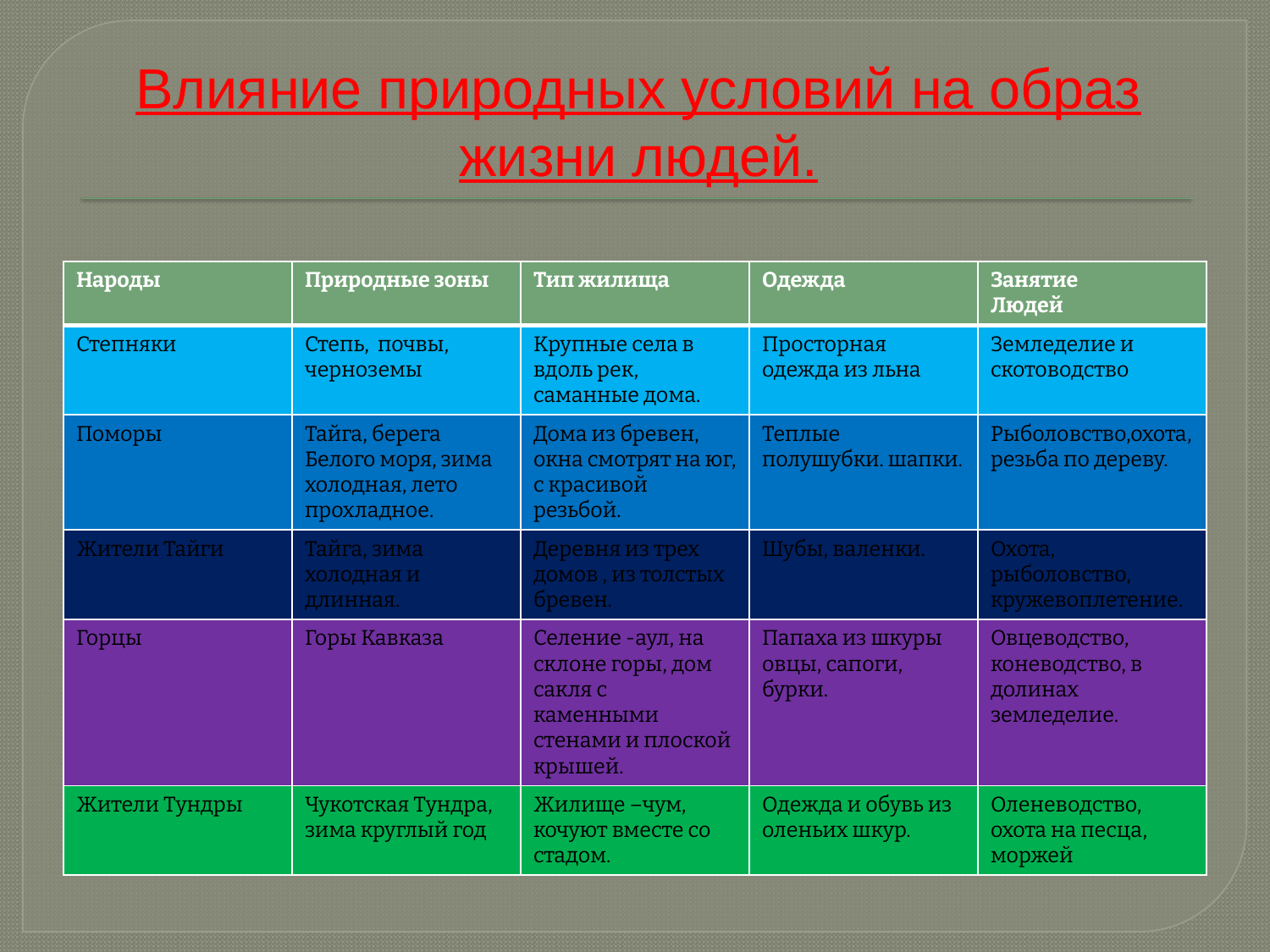

# Влияние природных условий на образ жизни людей.
| Народы | Природные зоны | Тип жилища | Одежда | Занятие Людей |
| --- | --- | --- | --- | --- |
| Степняки | Степь, почвы, черноземы | Крупные села в вдоль рек, саманные дома. | Просторная одежда из льна | Земледелие и скотоводство |
| Поморы | Тайга, берега Белого моря, зима холодная, лето прохладное. | Дома из бревен, окна смотрят на юг, с красивой резьбой. | Теплые полушубки. шапки. | Рыболовство,охота,резьба по дереву. |
| Жители Тайги | Тайга, зима холодная и длинная. | Деревня из трех домов , из толстых бревен. | Шубы, валенки. | Охота, рыболовство, кружевоплетение. |
| Горцы | Горы Кавказа | Селение -аул, на склоне горы, дом сакля с каменными стенами и плоской крышей. | Папаха из шкуры овцы, сапоги, бурки. | Овцеводство, коневодство, в долинах земледелие. |
| Жители Тундры | Чукотская Тундра, зима круглый год | Жилище –чум, кочуют вместе со стадом. | Одежда и обувь из оленьих шкур. | Оленеводство, охота на песца, моржей |